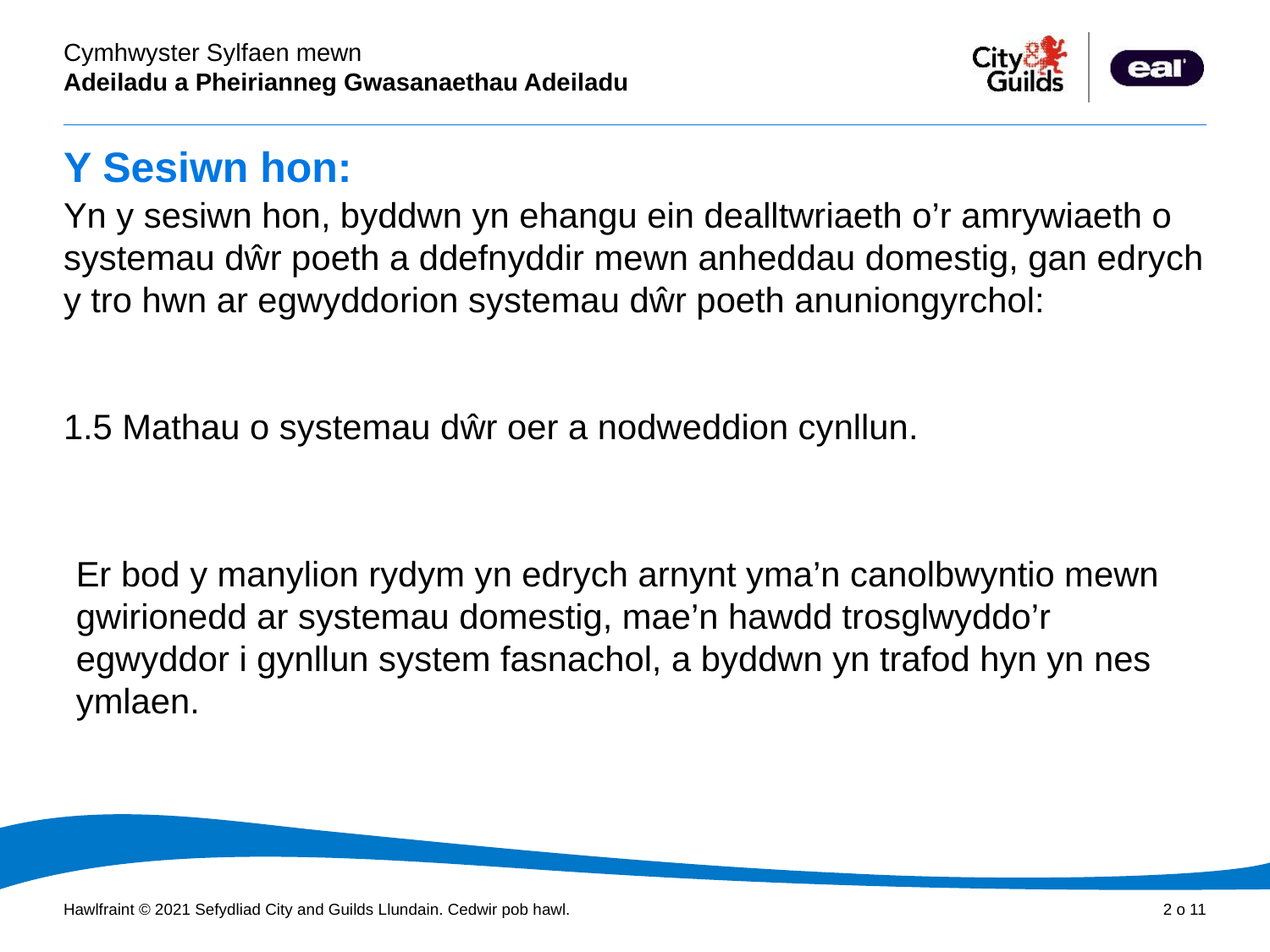

# Y Sesiwn hon:
Yn y sesiwn hon, byddwn yn ehangu ein dealltwriaeth o’r amrywiaeth o systemau dŵr poeth a ddefnyddir mewn anheddau domestig, gan edrych y tro hwn ar egwyddorion systemau dŵr poeth anuniongyrchol:

1.5 Mathau o systemau dŵr oer a nodweddion cynllun.

Er bod y manylion rydym yn edrych arnynt yma’n canolbwyntio mewn gwirionedd ar systemau domestig, mae’n hawdd trosglwyddo’r egwyddor i gynllun system fasnachol, a byddwn yn trafod hyn yn nes ymlaen.